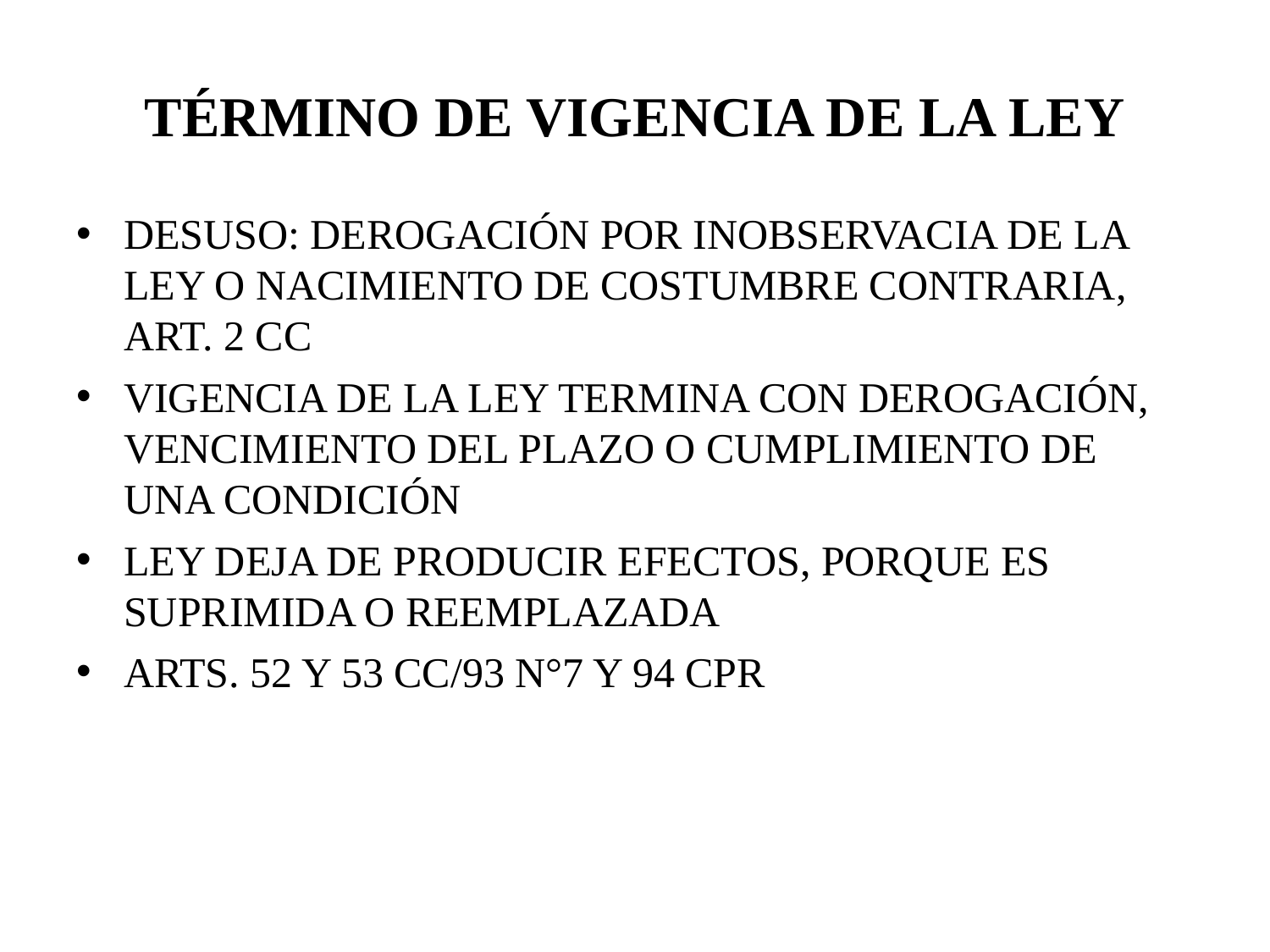

# TÉRMINO DE VIGENCIA DE LA LEY
DESUSO: DEROGACIÓN POR INOBSERVACIA DE LA LEY O NACIMIENTO DE COSTUMBRE CONTRARIA, ART. 2 CC
VIGENCIA DE LA LEY TERMINA CON DEROGACIÓN, VENCIMIENTO DEL PLAZO O CUMPLIMIENTO DE UNA CONDICIÓN
LEY DEJA DE PRODUCIR EFECTOS, PORQUE ES SUPRIMIDA O REEMPLAZADA
ARTS. 52 Y 53 CC/93 N°7 Y 94 CPR